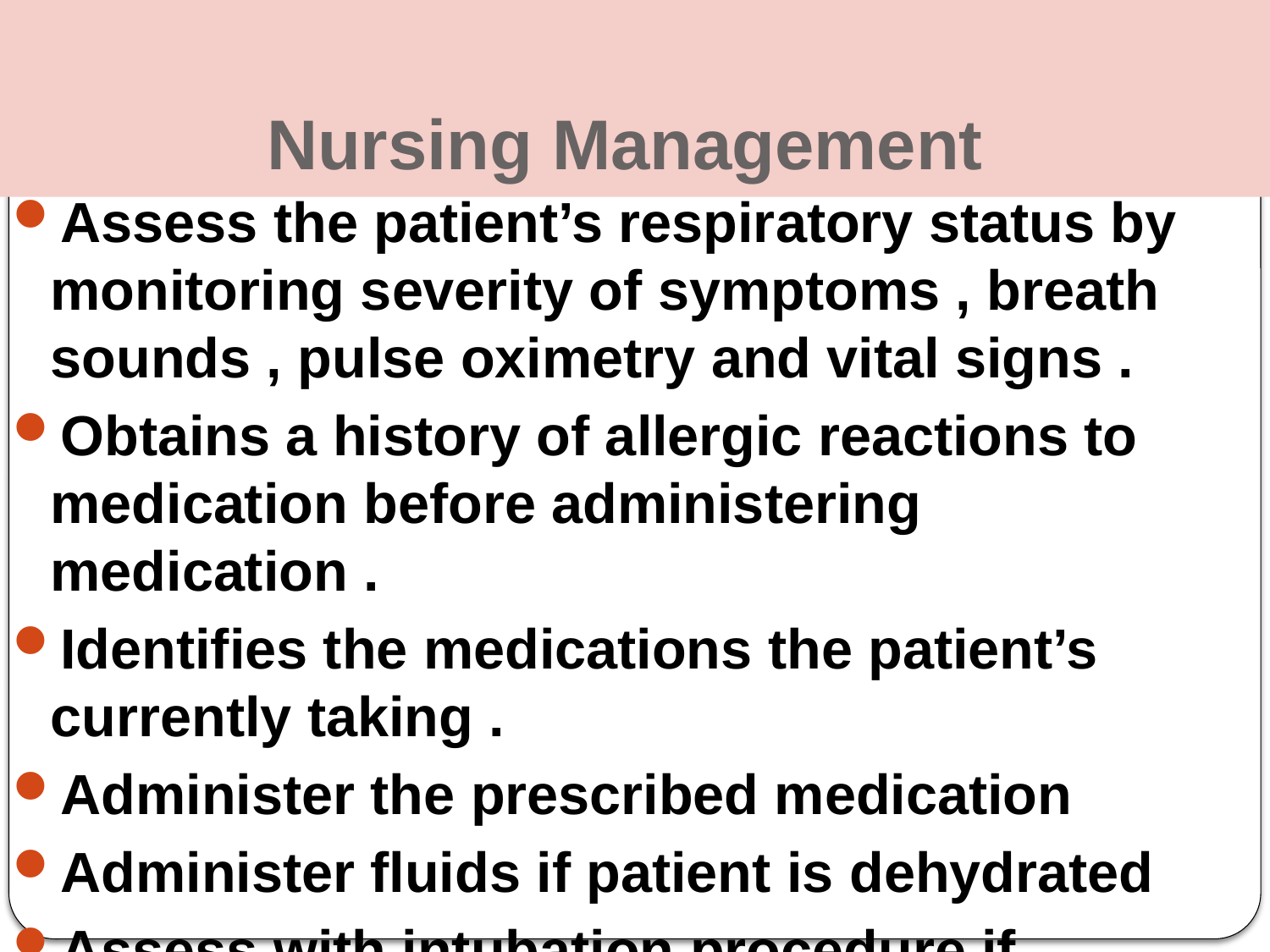

# Nursing Management
Assess the patient’s respiratory status by monitoring severity of symptoms , breath sounds , pulse oximetry and vital signs .
Obtains a history of allergic reactions to medication before administering medication .
Identifies the medications the patient’s currently taking .
Administer the prescribed medication
Administer fluids if patient is dehydrated
Assess with intubation procedure if needed .